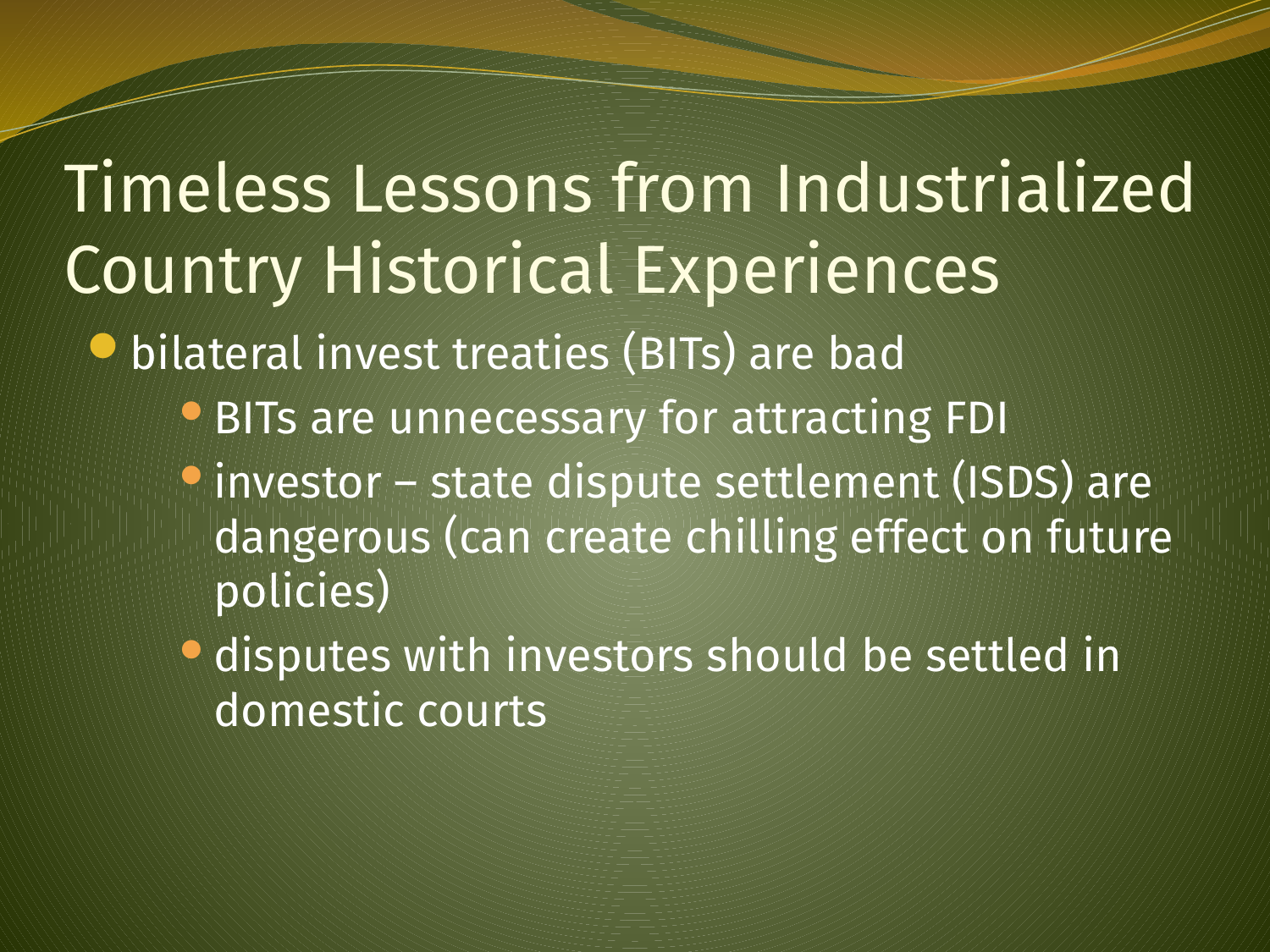

# Timeless Lessons from Industrialized Country Historical Experiences
bilateral invest treaties (BITs) are bad
BITs are unnecessary for attracting FDI
investor – state dispute settlement (ISDS) are dangerous (can create chilling effect on future policies)
disputes with investors should be settled in domestic courts